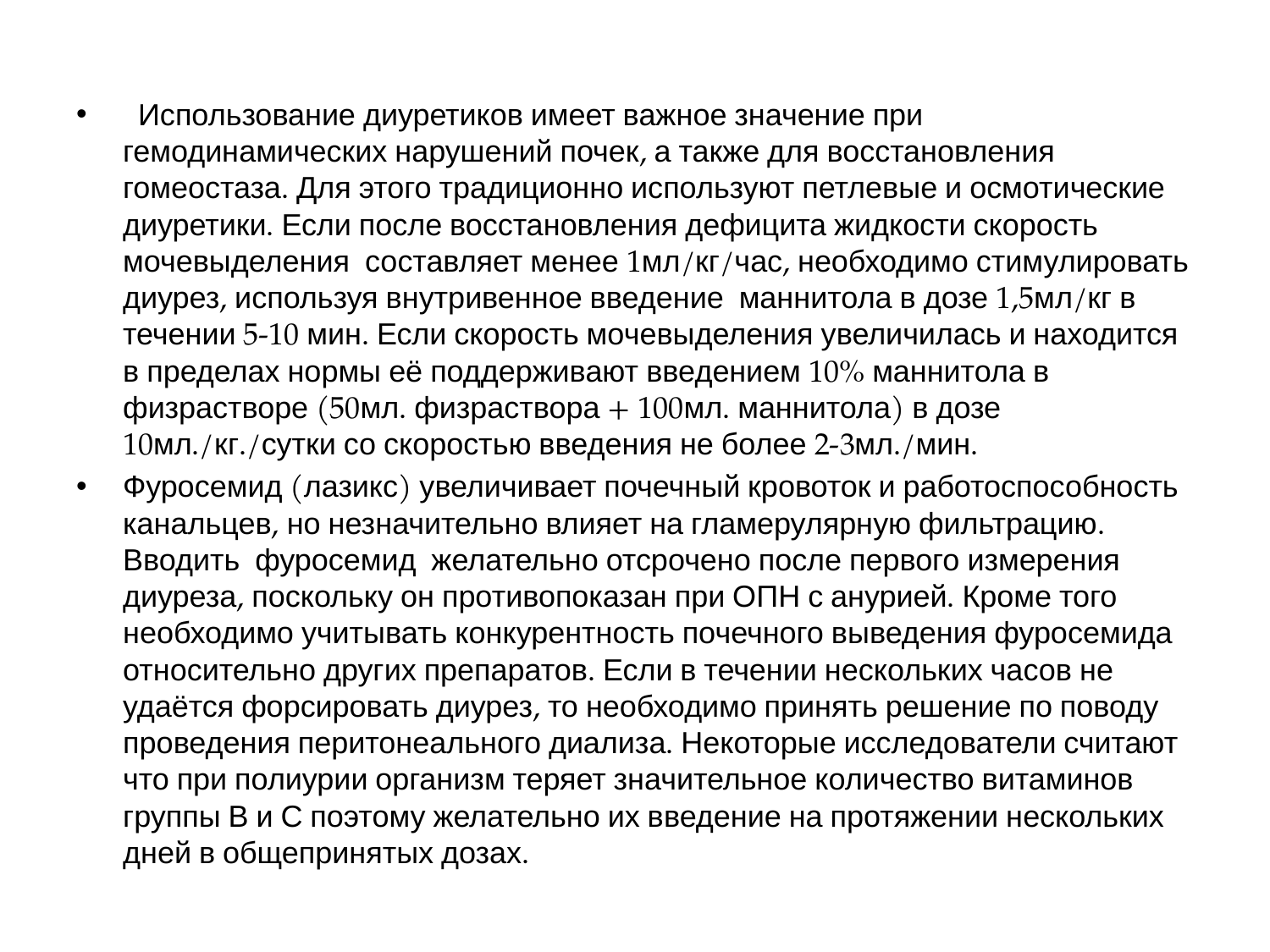

Использование диуретиков имеет важное значение при гемодинамических нарушений почек, а также для восстановления гомеостаза. Для этого традиционно используют петлевые и осмотические диуретики. Если после восстановления дефицита жидкости скорость мочевыделения  составляет менее 1мл/кг/час, необходимо стимулировать диурез, используя внутривенное введение  маннитола в дозе 1,5мл/кг в течении 5-10 мин. Если скорость мочевыделения увеличилась и находится в пределах нормы её поддерживают введением 10% маннитола в физрастворе (50мл. физраствора + 100мл. маннитола) в дозе 10мл./кг./сутки со скоростью введения не более 2-3мл./мин.
Фуросемид (лазикс) увеличивает почечный кровоток и работоспособность канальцев, но незначительно влияет на гламерулярную фильтрацию. Вводить  фуросемид  желательно отсрочено после первого измерения диуреза, поскольку он противопоказан при ОПН с анурией. Кроме того необходимо учитывать конкурентность почечного выведения фуросемида относительно других препаратов. Если в течении нескольких часов не удаётся форсировать диурез, то необходимо принять решение по поводу проведения перитонеального диализа. Некоторые исследователи считают что при полиурии организм теряет значительное количество витаминов группы В и С поэтому желательно их введение на протяжении нескольких дней в общепринятых дозах.